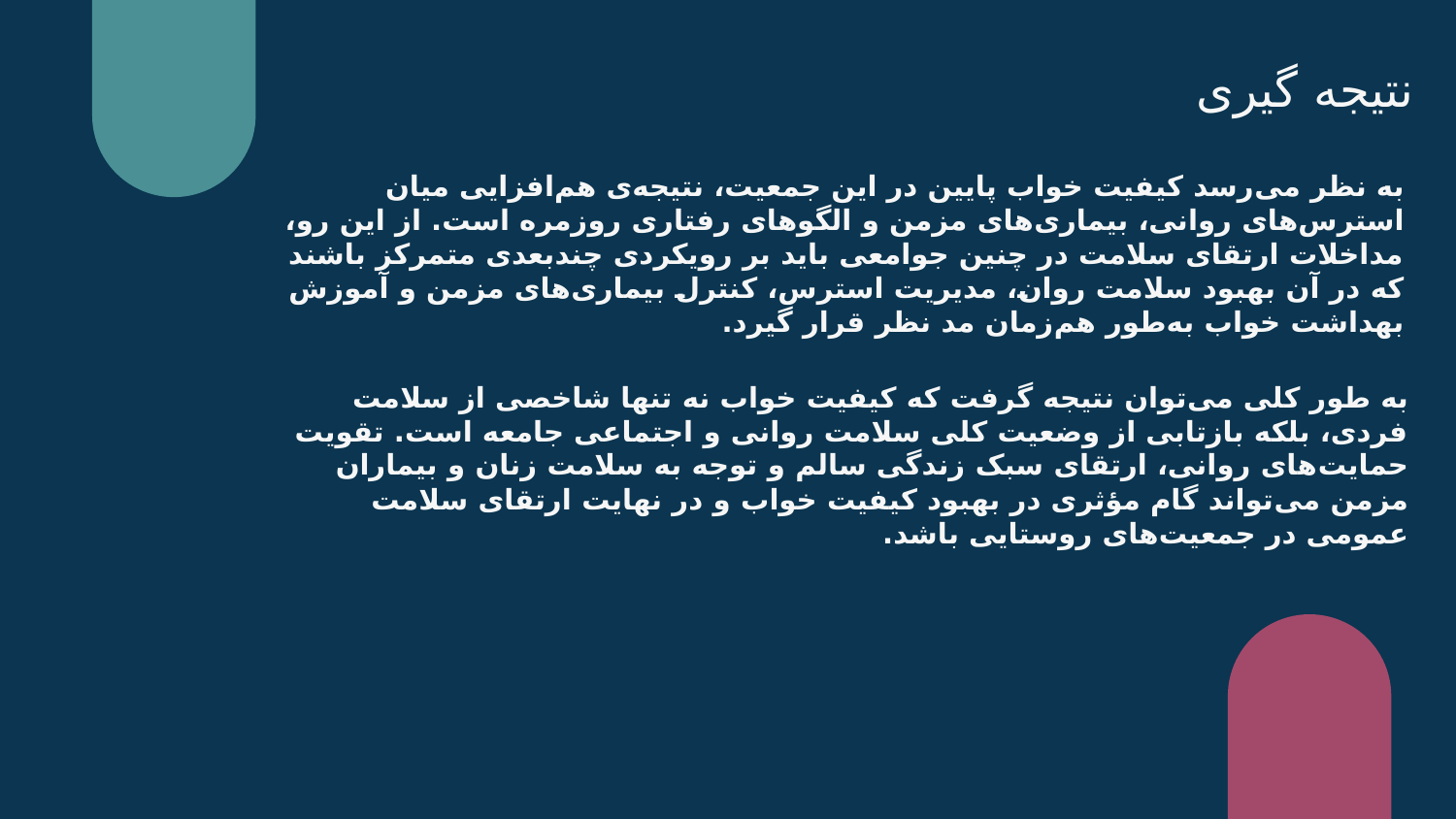

نتیجه گیری
به نظر می‌رسد کیفیت خواب پایین در این جمعیت، نتیجه‌ی هم‌افزایی میان استرس‌های روانی، بیماری‌های مزمن و الگوهای رفتاری روزمره است. از این رو، مداخلات ارتقای سلامت در چنین جوامعی باید بر رویکردی چندبعدی متمرکز باشند که در آن بهبود سلامت روان، مدیریت استرس، کنترل بیماری‌های مزمن و آموزش بهداشت خواب به‌طور هم‌زمان مد نظر قرار گیرد.
به طور کلی می‌توان نتیجه گرفت که کیفیت خواب نه تنها شاخصی از سلامت فردی، بلکه بازتابی از وضعیت کلی سلامت روانی و اجتماعی جامعه است. تقویت حمایت‌های روانی، ارتقای سبک زندگی سالم و توجه به سلامت زنان و بیماران مزمن می‌تواند گام مؤثری در بهبود کیفیت خواب و در نهایت ارتقای سلامت عمومی در جمعیت‌های روستایی باشد.